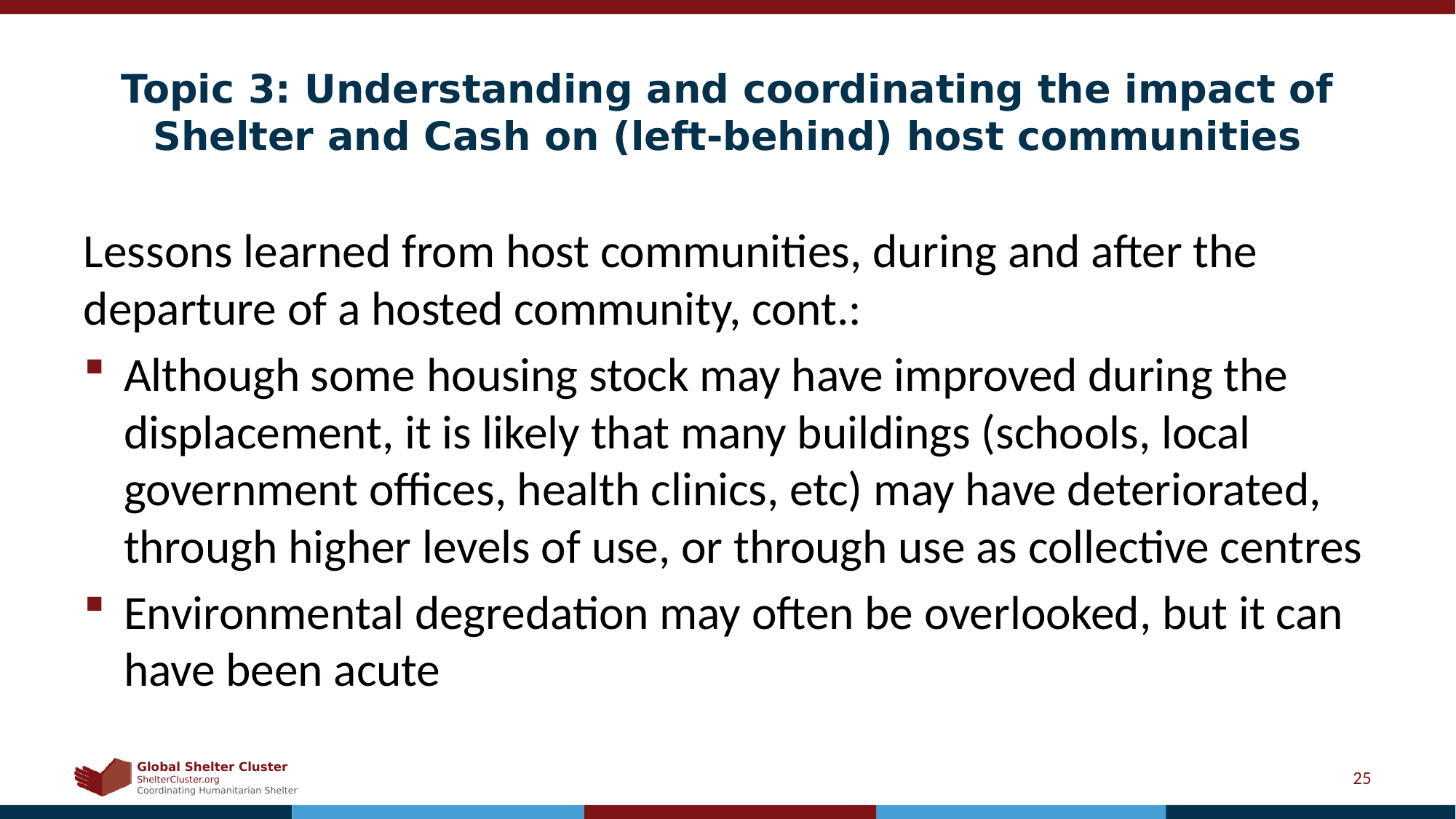

# Topic 3: Understanding and coordinating the impact of Shelter and Cash on (left-behind) host communities
Lessons learned from host communities, during and after the departure of a hosted community, cont.:
Although some housing stock may have improved during the displacement, it is likely that many buildings (schools, local government offices, health clinics, etc) may have deteriorated, through higher levels of use, or through use as collective centres
Environmental degredation may often be overlooked, but it can have been acute

25